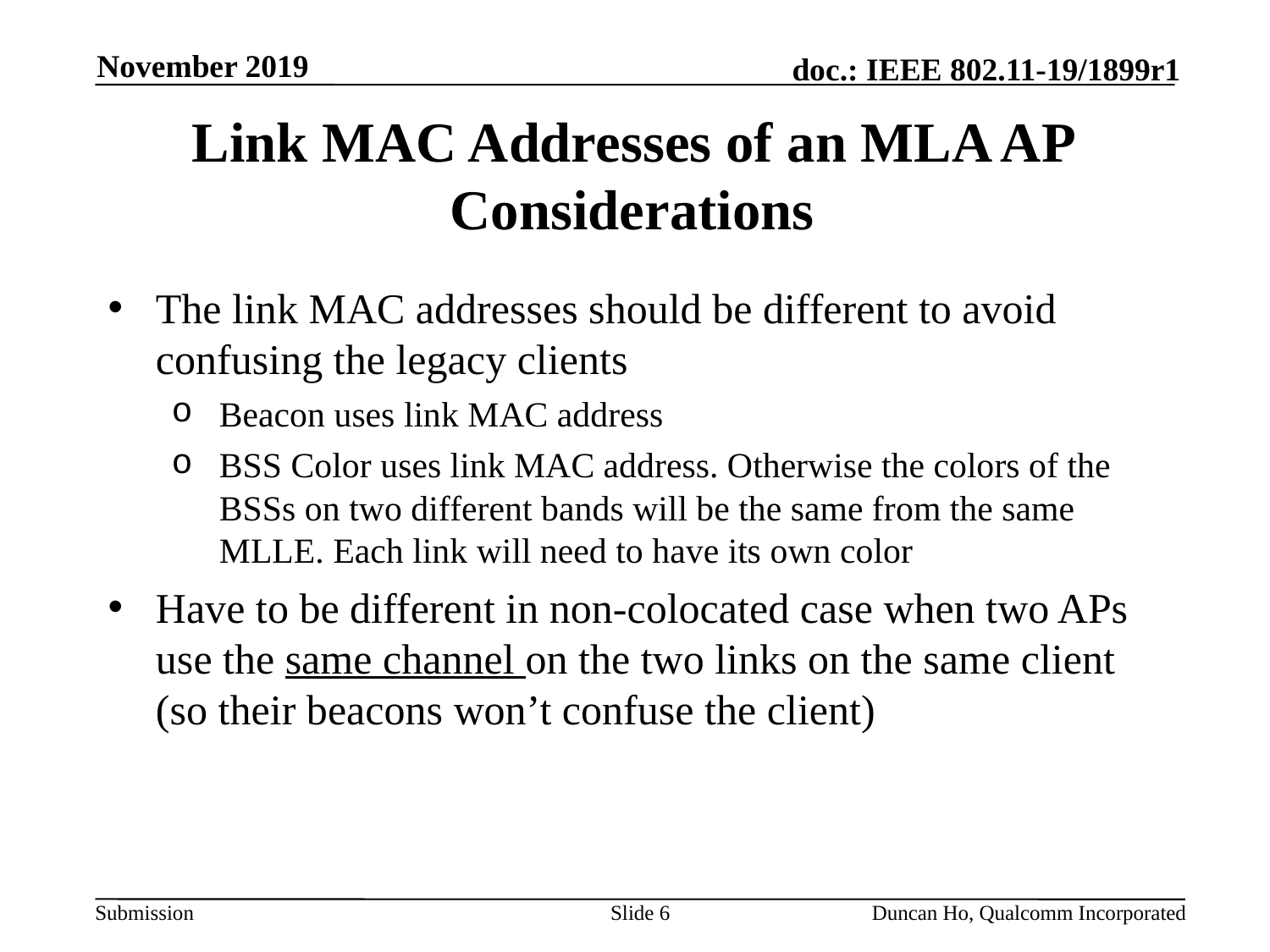

November 2019
# Link MAC Addresses of an MLA AP Considerations
The link MAC addresses should be different to avoid confusing the legacy clients
Beacon uses link MAC address
BSS Color uses link MAC address. Otherwise the colors of the BSSs on two different bands will be the same from the same MLLE. Each link will need to have its own color
Have to be different in non-colocated case when two APs use the same channel on the two links on the same client (so their beacons won’t confuse the client)
Slide 6
Duncan Ho, Qualcomm Incorporated